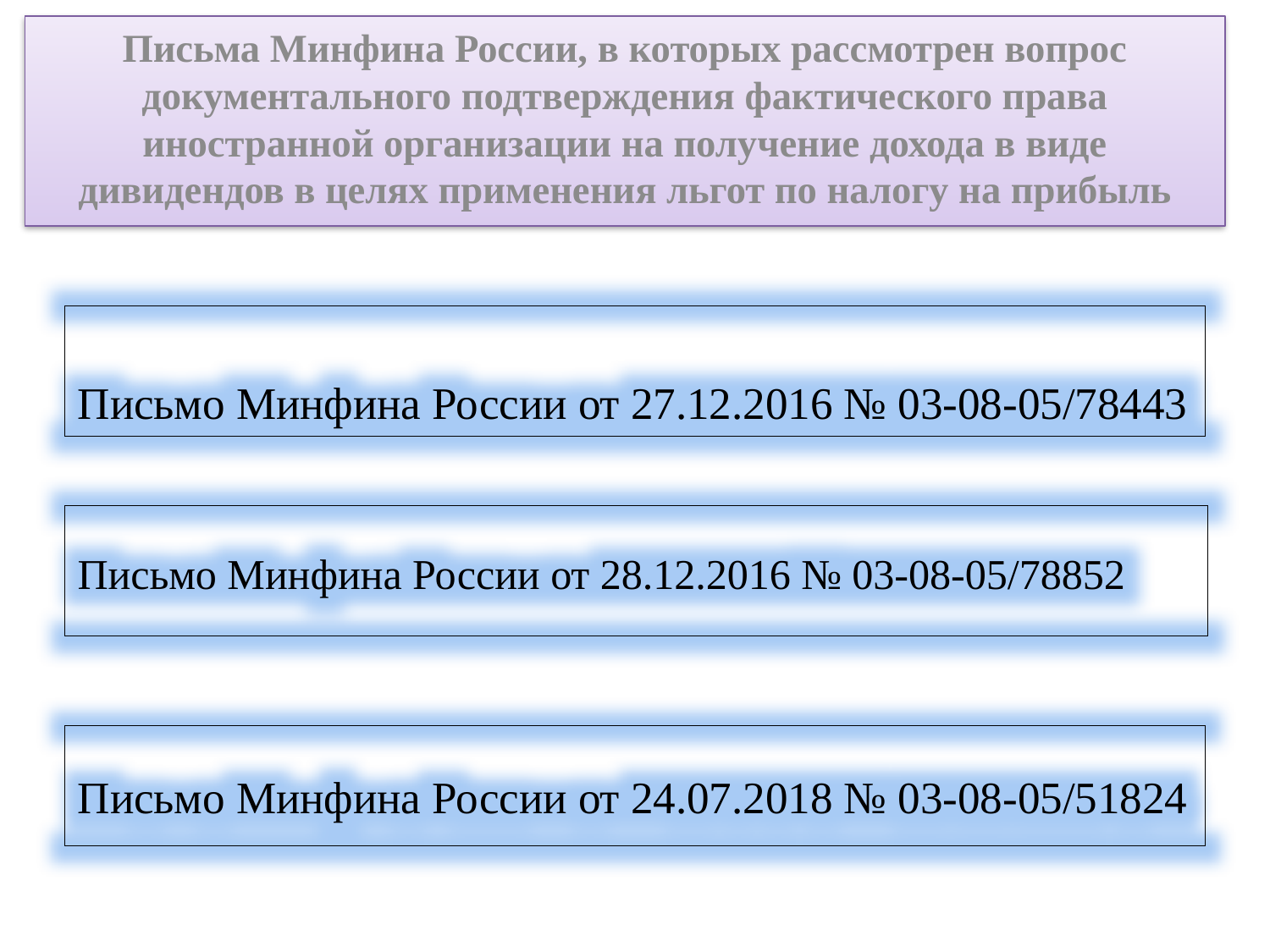

Письма Минфина России, в которых рассмотрен вопрос документального подтверждения фактического права иностранной организации на получение дохода в виде дивидендов в целях применения льгот по налогу на прибыль

Письмо Минфина России от 27.12.2016 № 03-08-05/78443

Письмо Минфина России от 28.12.2016 № 03-08-05/78852

Письмо Минфина России от 24.07.2018 № 03-08-05/51824